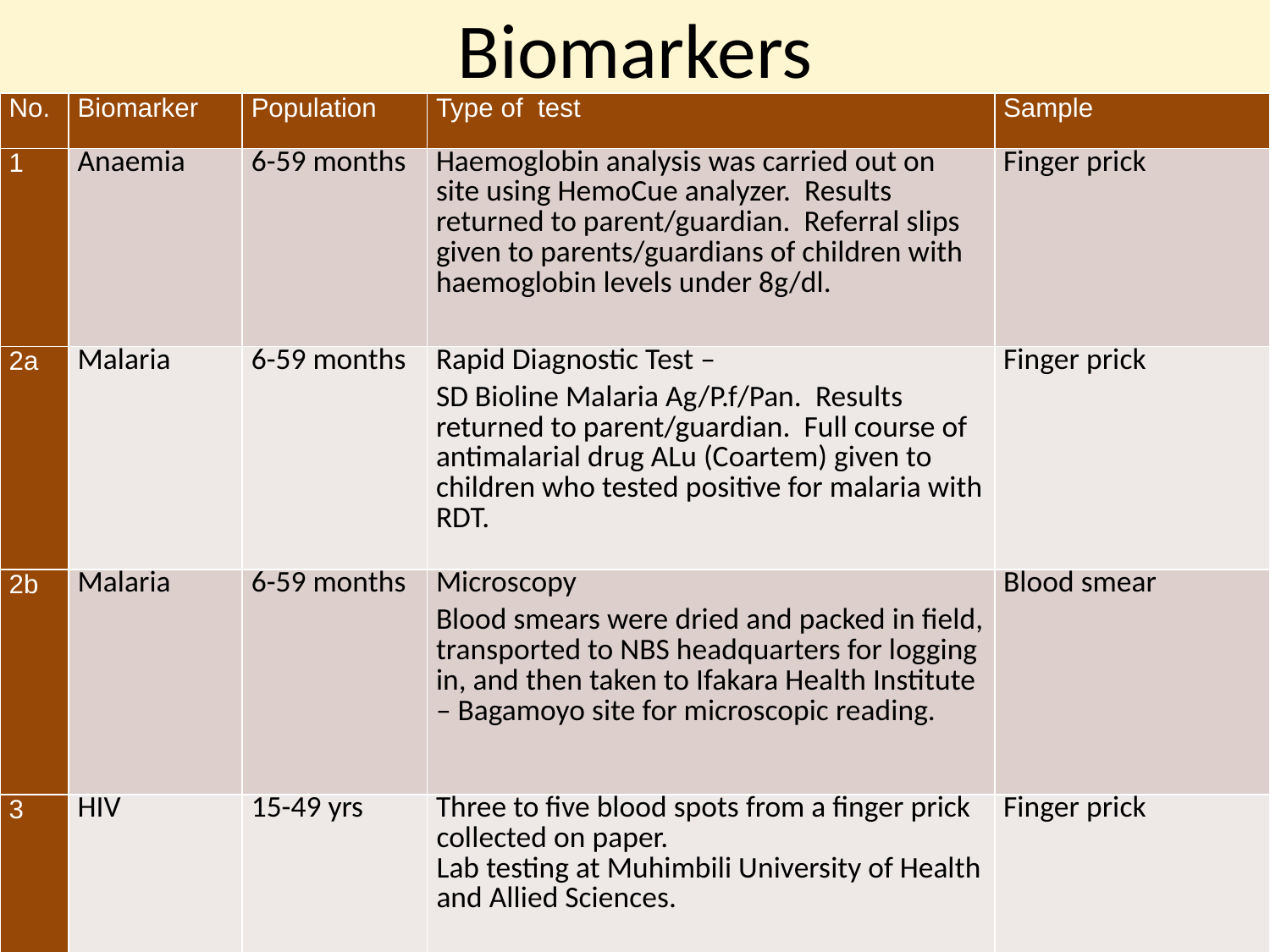

# Biomarkers
| No. | Biomarker | Population | Type of test | Sample |
| --- | --- | --- | --- | --- |
| 1 | Anaemia | 6-59 months | Haemoglobin analysis was carried out on site using HemoCue analyzer. Results returned to parent/guardian. Referral slips given to parents/guardians of children with haemoglobin levels under 8g/dl. | Finger prick |
| 2a | Malaria | 6-59 months | Rapid Diagnostic Test – SD Bioline Malaria Ag/P.f/Pan. Results returned to parent/guardian. Full course of antimalarial drug ALu (Coartem) given to children who tested positive for malaria with RDT. | Finger prick |
| 2b | Malaria | 6-59 months | Microscopy Blood smears were dried and packed in field, transported to NBS headquarters for logging in, and then taken to Ifakara Health Institute – Bagamoyo site for microscopic reading. | Blood smear |
| 3 | HIV | 15-49 yrs | Three to five blood spots from a finger prick collected on paper. Lab testing at Muhimbili University of Health and Allied Sciences. | Finger prick |